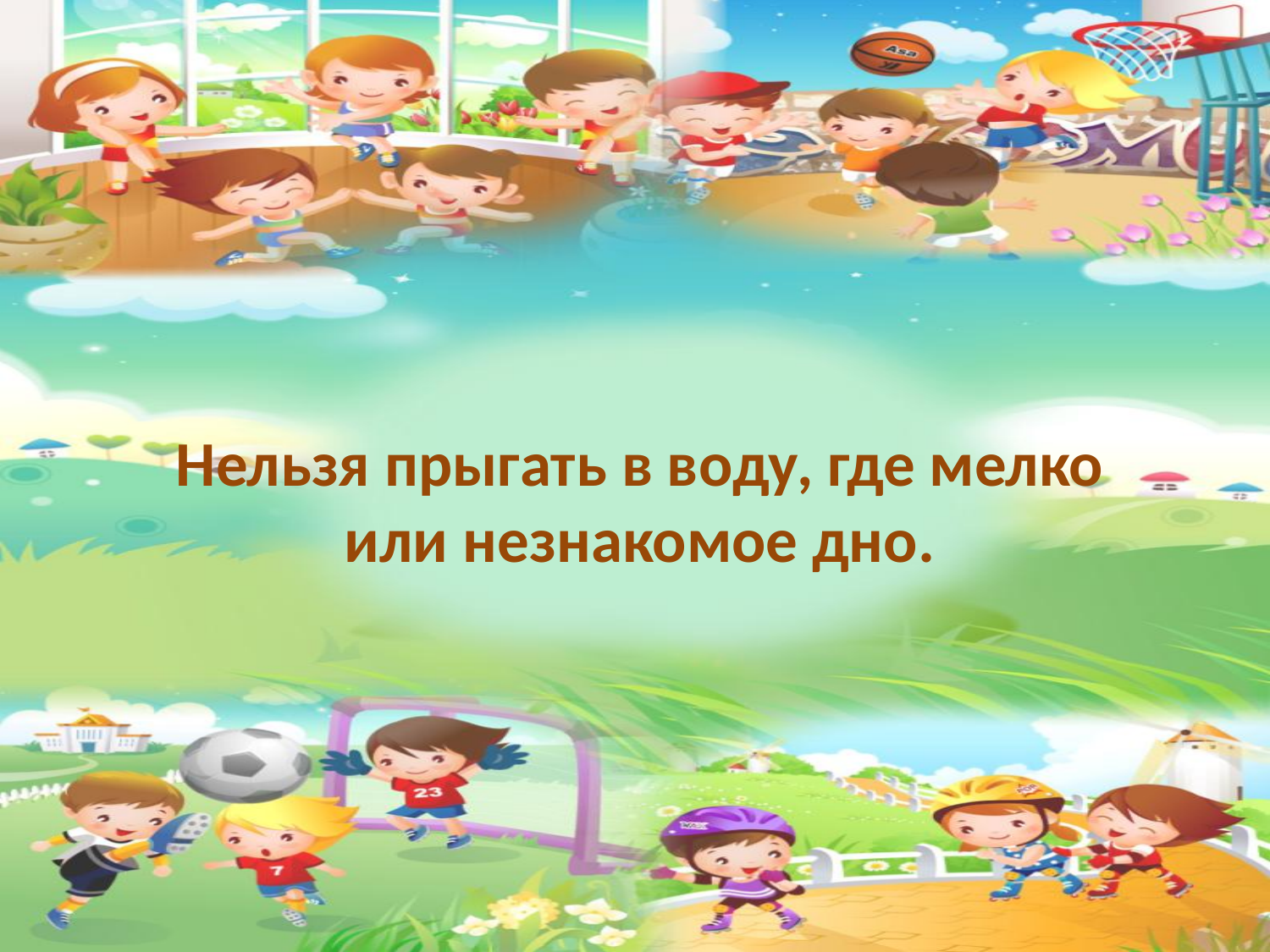

Нельзя прыгать в воду, где мелко или незнакомое дно.